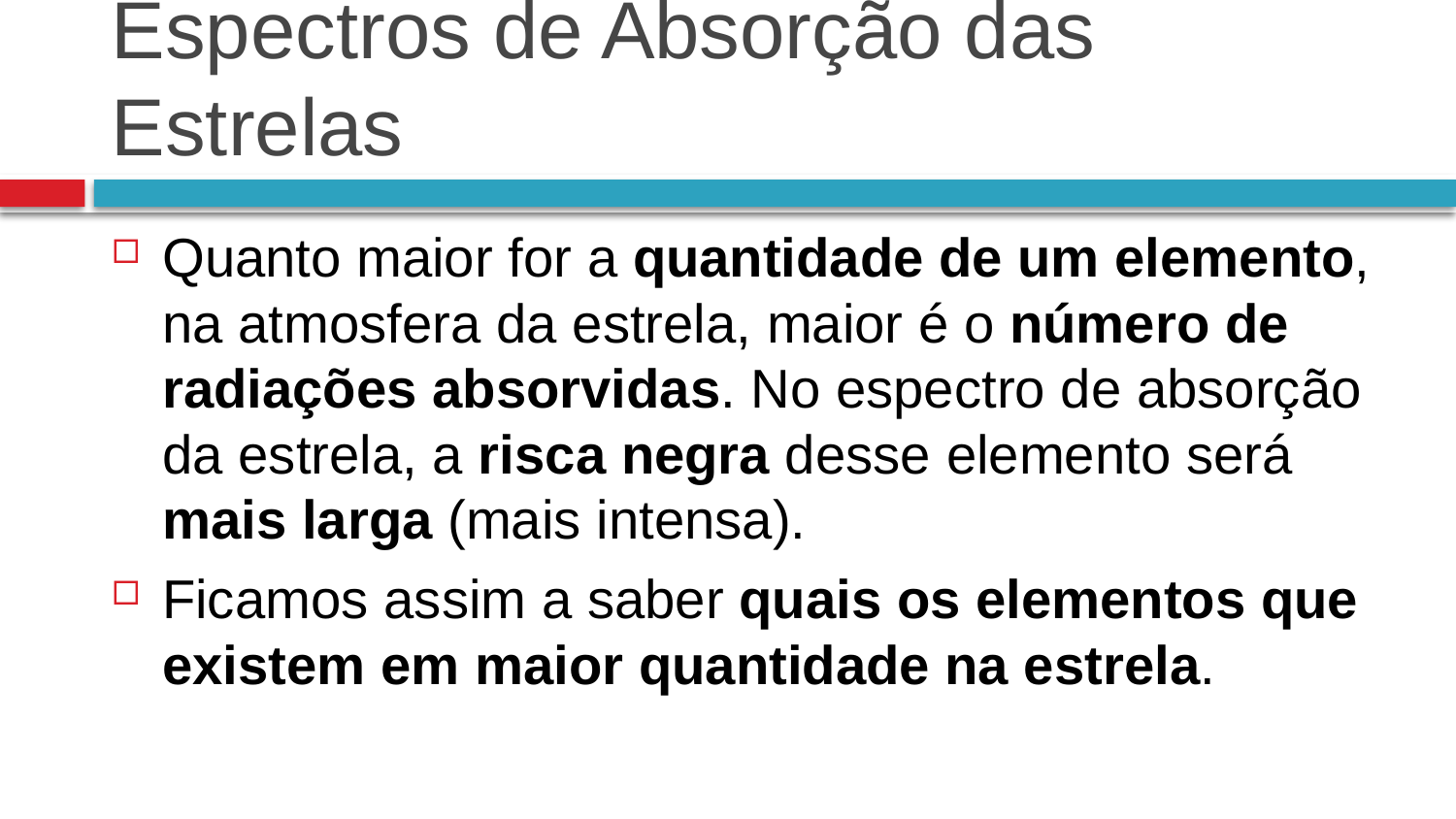

# Espectros de Absorção das Estrelas
Quanto maior for a quantidade de um elemento,
na atmosfera da estrela, maior é o número de radiações absorvidas. No espectro de absorção da estrela, a risca negra desse elemento será mais larga (mais intensa).
Ficamos assim a saber quais os elementos que
existem em maior quantidade na estrela.